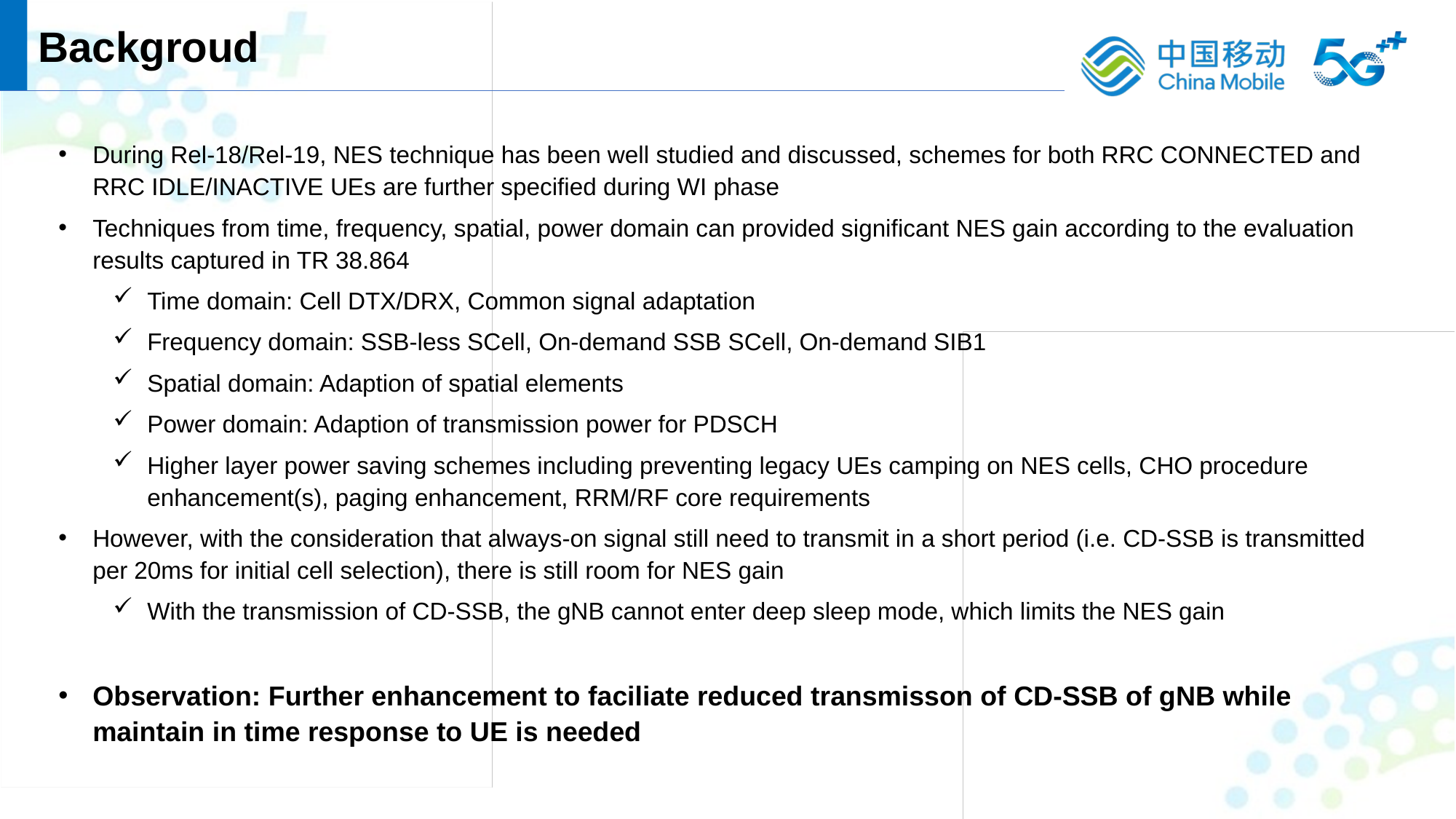

Backgroud
During Rel-18/Rel-19, NES technique has been well studied and discussed, schemes for both RRC CONNECTED and RRC IDLE/INACTIVE UEs are further specified during WI phase
Techniques from time, frequency, spatial, power domain can provided significant NES gain according to the evaluation results captured in TR 38.864
Time domain: Cell DTX/DRX, Common signal adaptation
Frequency domain: SSB-less SCell, On-demand SSB SCell, On-demand SIB1
Spatial domain: Adaption of spatial elements
Power domain: Adaption of transmission power for PDSCH
Higher layer power saving schemes including preventing legacy UEs camping on NES cells, CHO procedure enhancement(s), paging enhancement, RRM/RF core requirements
However, with the consideration that always-on signal still need to transmit in a short period (i.e. CD-SSB is transmitted per 20ms for initial cell selection), there is still room for NES gain
With the transmission of CD-SSB, the gNB cannot enter deep sleep mode, which limits the NES gain

Observation: Further enhancement to faciliate reduced transmisson of CD-SSB of gNB while maintain in time response to UE is needed